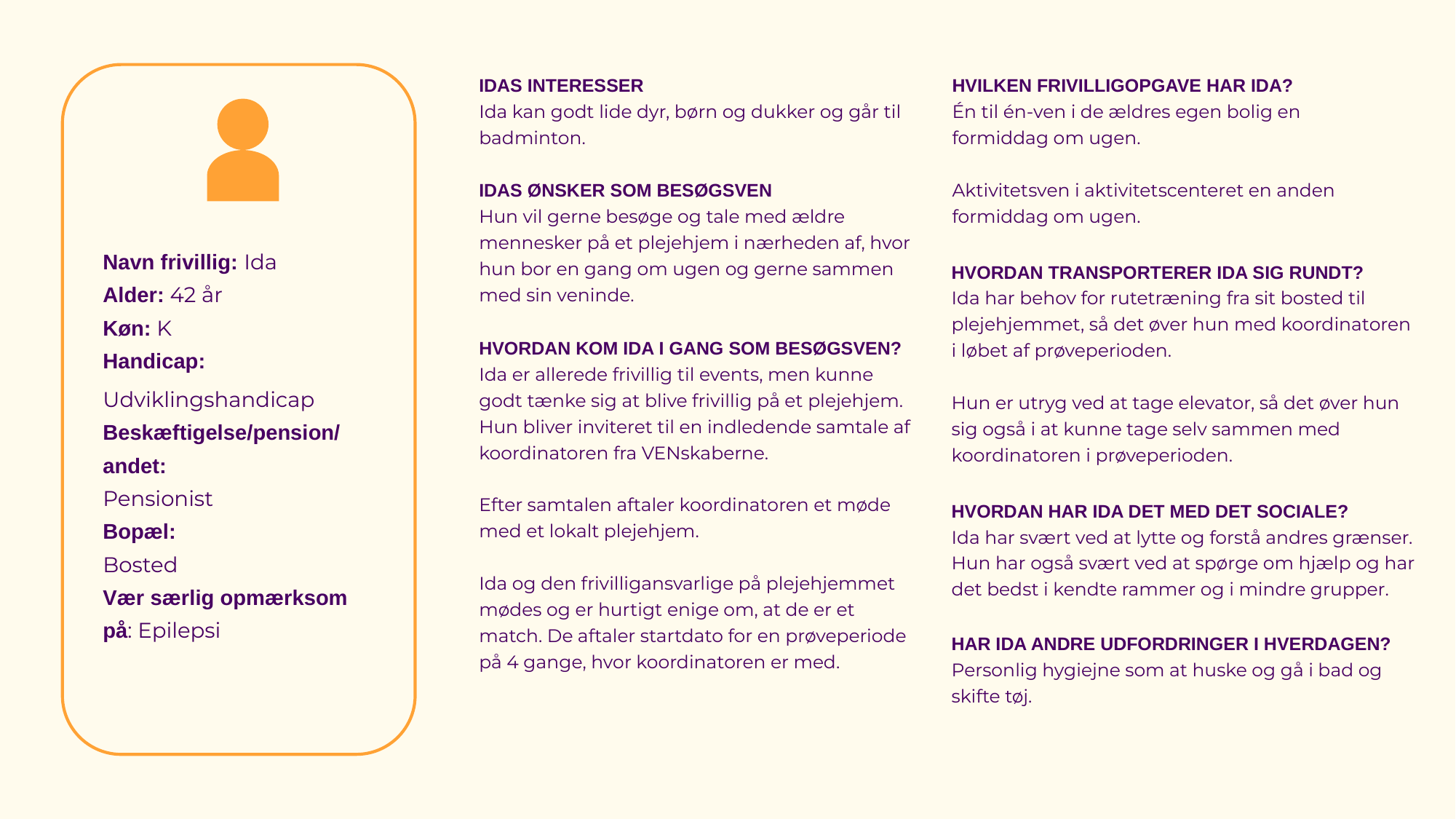

IDAS INTERESSER
Ida kan godt lide dyr, børn og dukker og går til badminton.

IDAS ØNSKER SOM BESØGSVEN
Hun vil gerne besøge og tale med ældre mennesker på et plejehjem i nærheden af, hvor hun bor en gang om ugen og gerne sammen med sin veninde.
HVILKEN FRIVILLIGOPGAVE HAR IDA?
Én til én-ven i de ældres egen bolig en formiddag om ugen.

Aktivitetsven i aktivitetscenteret en anden formiddag om ugen.

Navn frivillig: Ida
Alder: 42 år
Køn: K
Handicap:
Udviklingshandicap
Beskæftigelse/pension/
andet:
Pensionist
Bopæl:
Bosted
Vær særlig opmærksom
på: Epilepsi

HVORDAN TRANSPORTERER IDA SIG RUNDT?
Ida har behov for rutetræning fra sit bosted til plejehjemmet, så det øver hun med koordinatoren i løbet af prøveperioden.

Hun er utryg ved at tage elevator, så det øver hun sig også i at kunne tage selv sammen med koordinatoren i prøveperioden.
HVORDAN KOM IDA I GANG SOM BESØGSVEN?
Ida er allerede frivillig til events, men kunne godt tænke sig at blive frivillig på et plejehjem. Hun bliver inviteret til en indledende samtale af koordinatoren fra VENskaberne.

Efter samtalen aftaler koordinatoren et møde med et lokalt plejehjem.

Ida og den frivilligansvarlige på plejehjemmet mødes og er hurtigt enige om, at de er et match. De aftaler startdato for en prøveperiode på 4 gange, hvor koordinatoren er med.
HVORDAN HAR IDA DET MED DET SOCIALE?
Ida har svært ved at lytte og forstå andres grænser. Hun har også svært ved at spørge om hjælp og har det bedst i kendte rammer og i mindre grupper.
HAR IDA ANDRE UDFORDRINGER I HVERDAGEN?
Personlig hygiejne som at huske og gå i bad og skifte tøj.